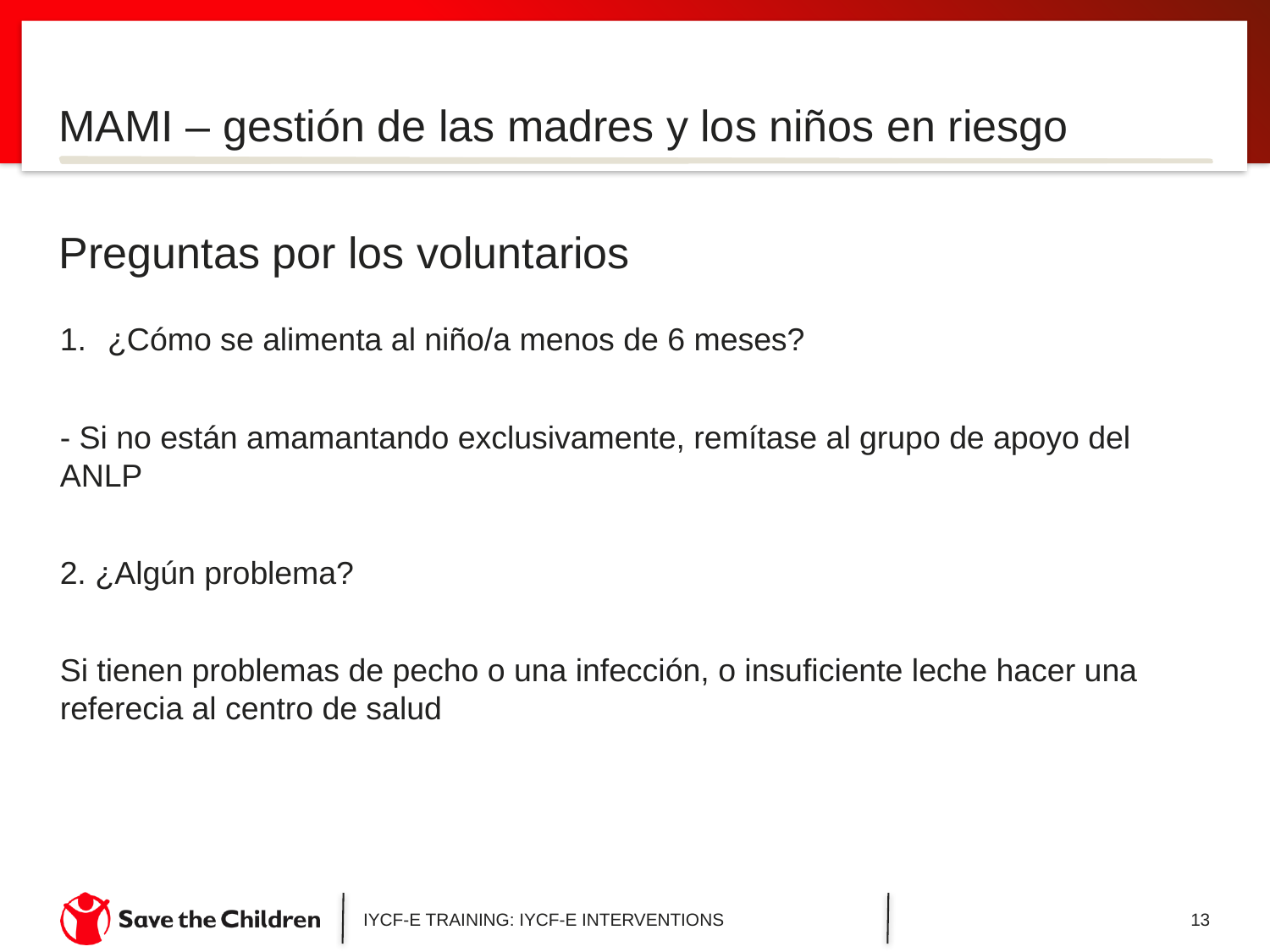

MAMI – gestión de las madres y los niños en riesgo

Preguntas por los voluntarios

¿Cómo se alimenta al niño/a menos de 6 meses?

- Si no están amamantando exclusivamente, remítase al grupo de apoyo del ANLP

2. ¿Algún problema?

Si tienen problemas de pecho o una infección, o insuficiente leche hacer una referecia al centro de salud

IYCF-E TRAINING: IYCF-E INTERVENTIONS
13